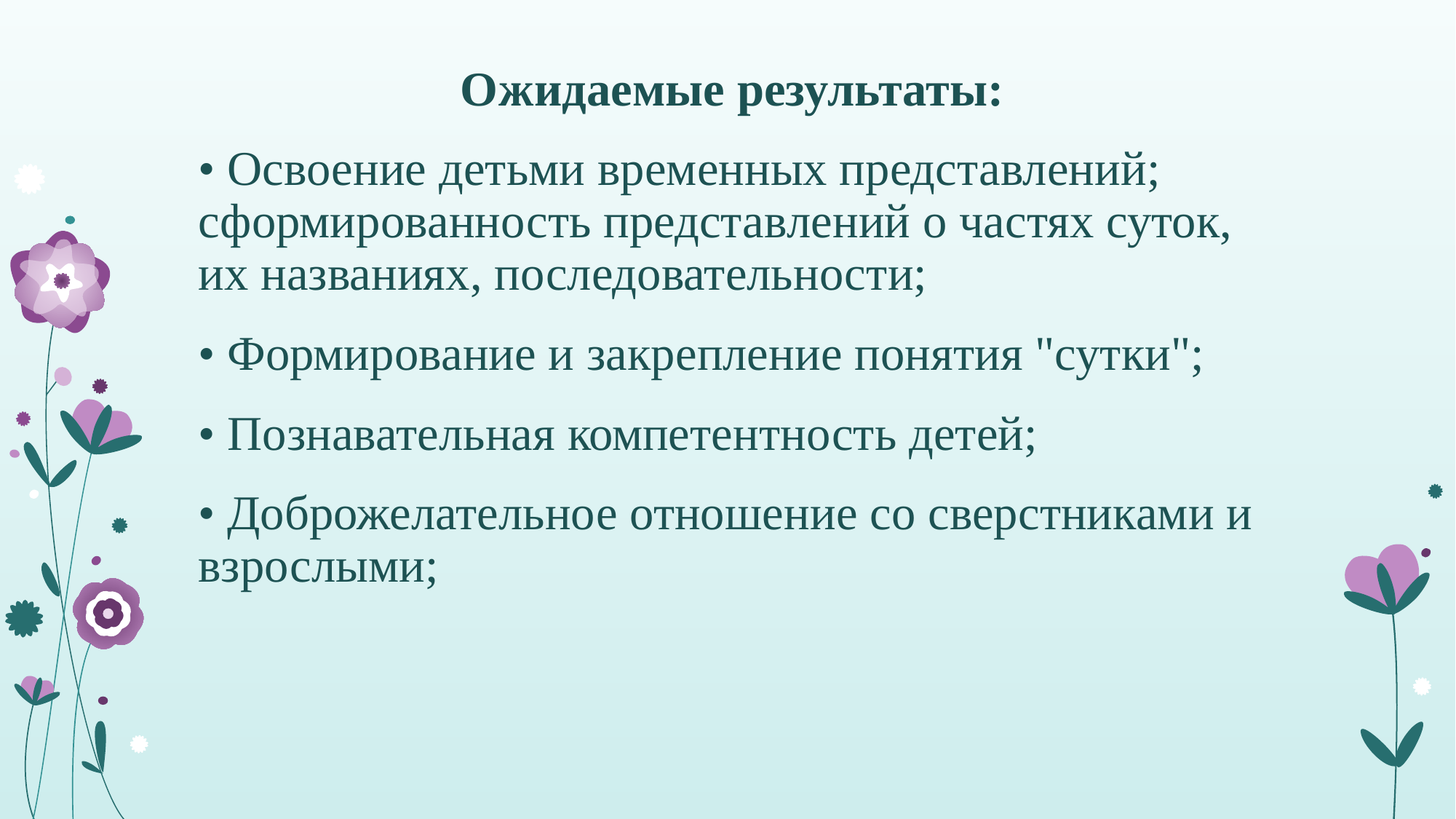

Ожидаемые результаты:
• Освоение детьми временных представлений; сформированность представлений о частях суток, их названиях, последовательности;
• Формирование и закрепление понятия "сутки";
• Познавательная компетентность детей;
• Доброжелательное отношение со сверстниками и взрослыми;